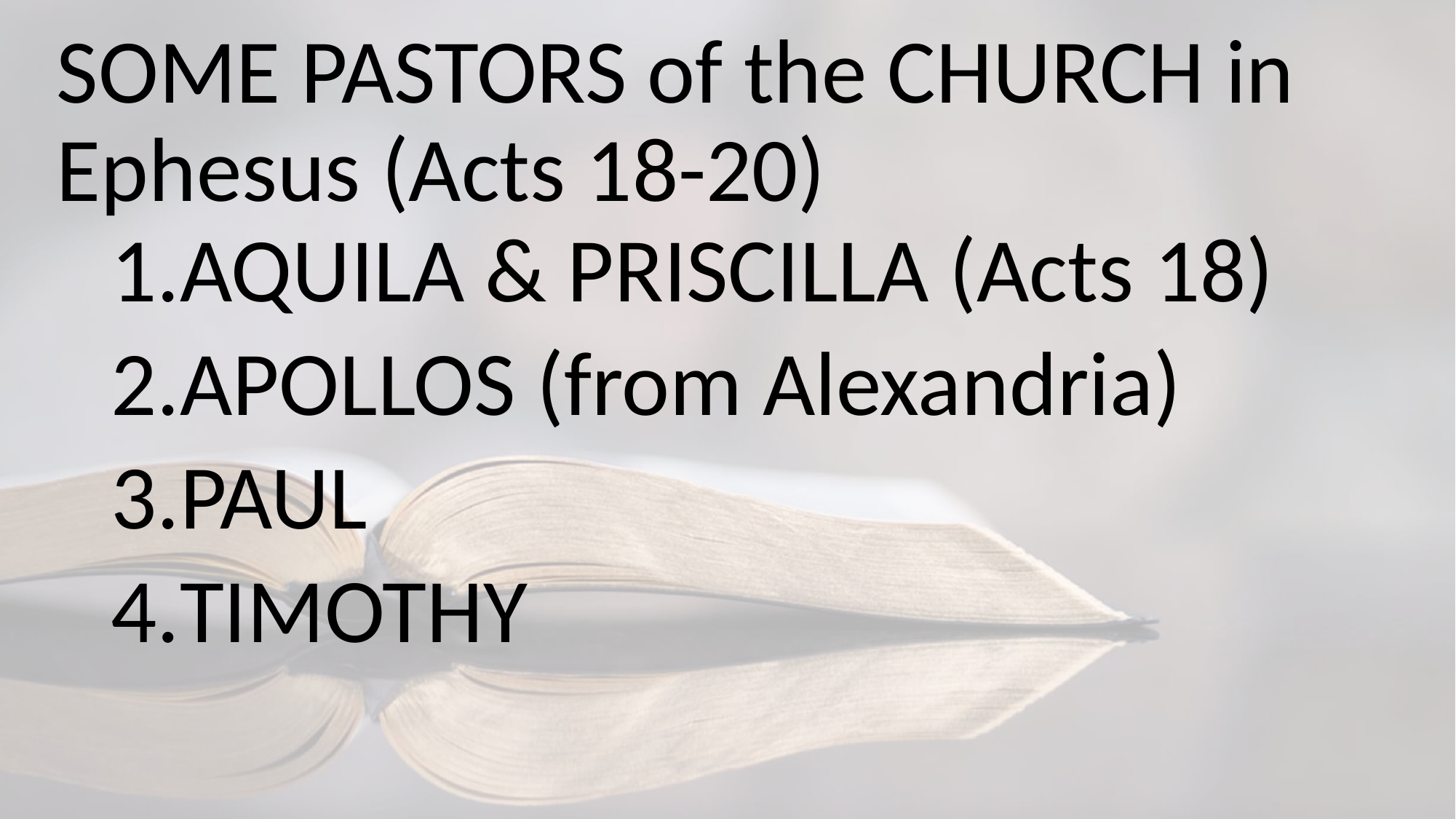

# SOME PASTORS of the CHURCH in Ephesus (Acts 18-20)
AQUILA & PRISCILLA (Acts 18)
APOLLOS (from Alexandria)
PAUL
TIMOTHY